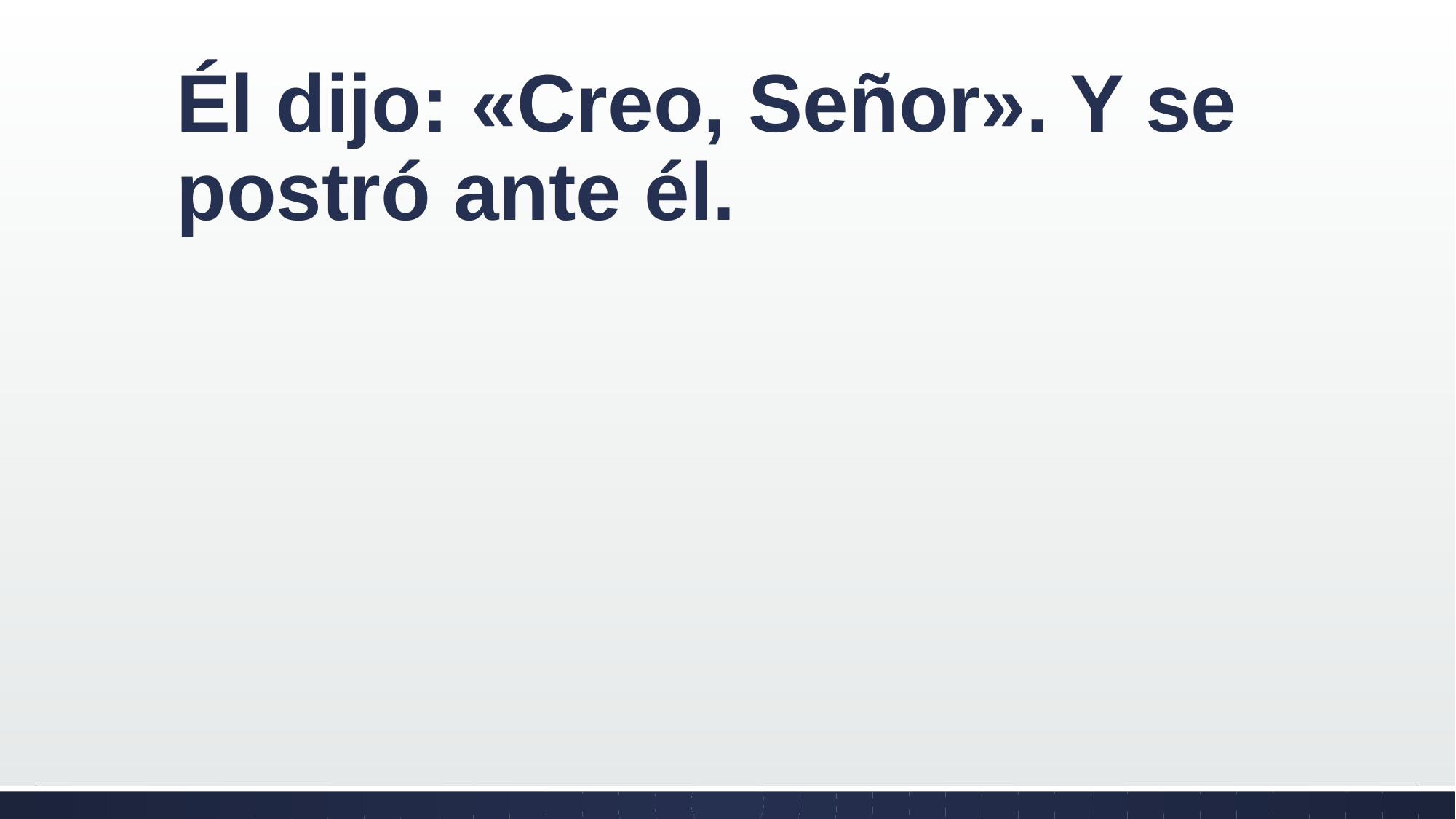

#
Él dijo: «Creo, Señor». Y se postró ante él.